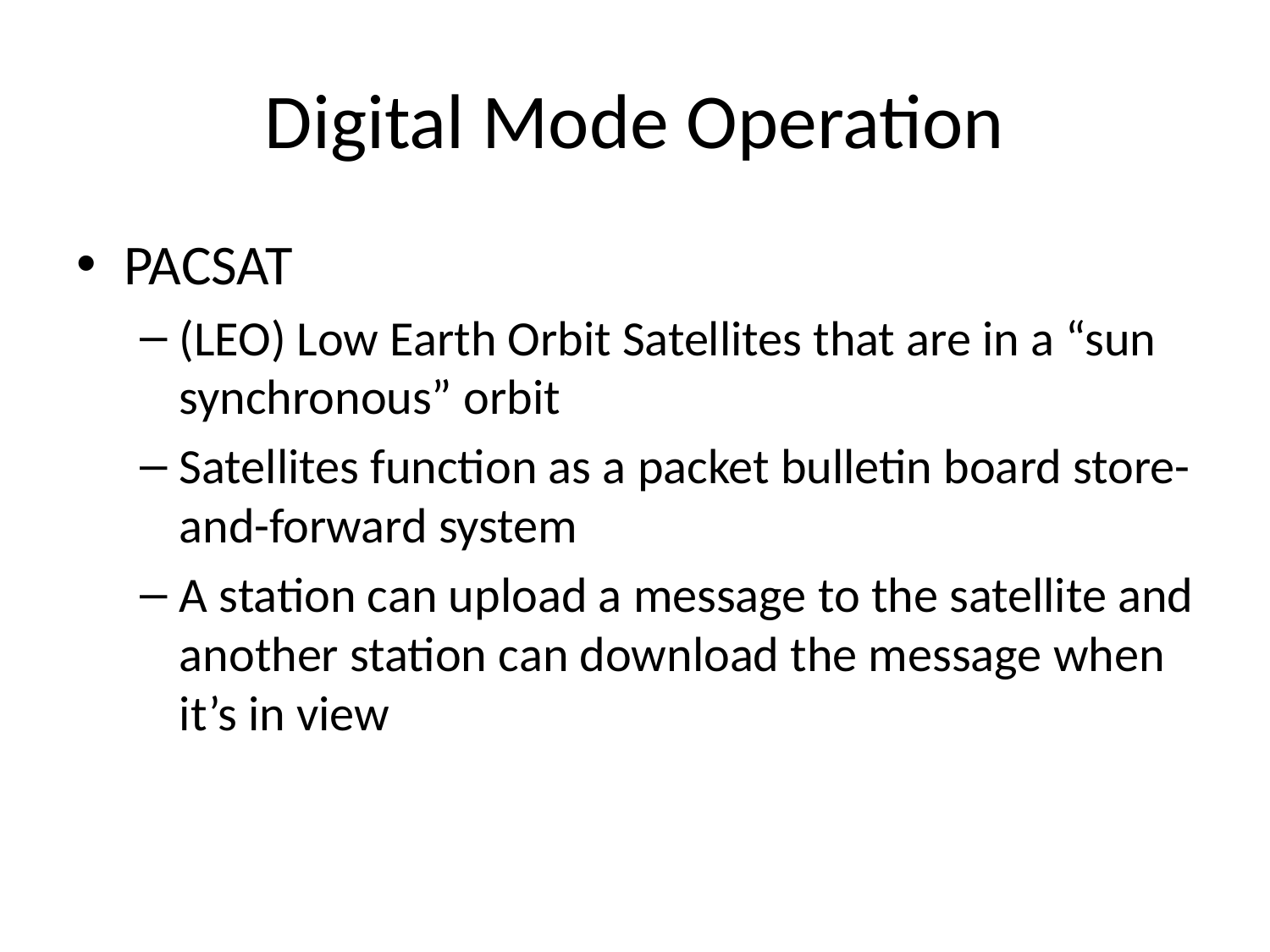

# Digital Mode Operation
PACSAT
(LEO) Low Earth Orbit Satellites that are in a “sun synchronous” orbit
Satellites function as a packet bulletin board store-and-forward system
A station can upload a message to the satellite and another station can download the message when it’s in view